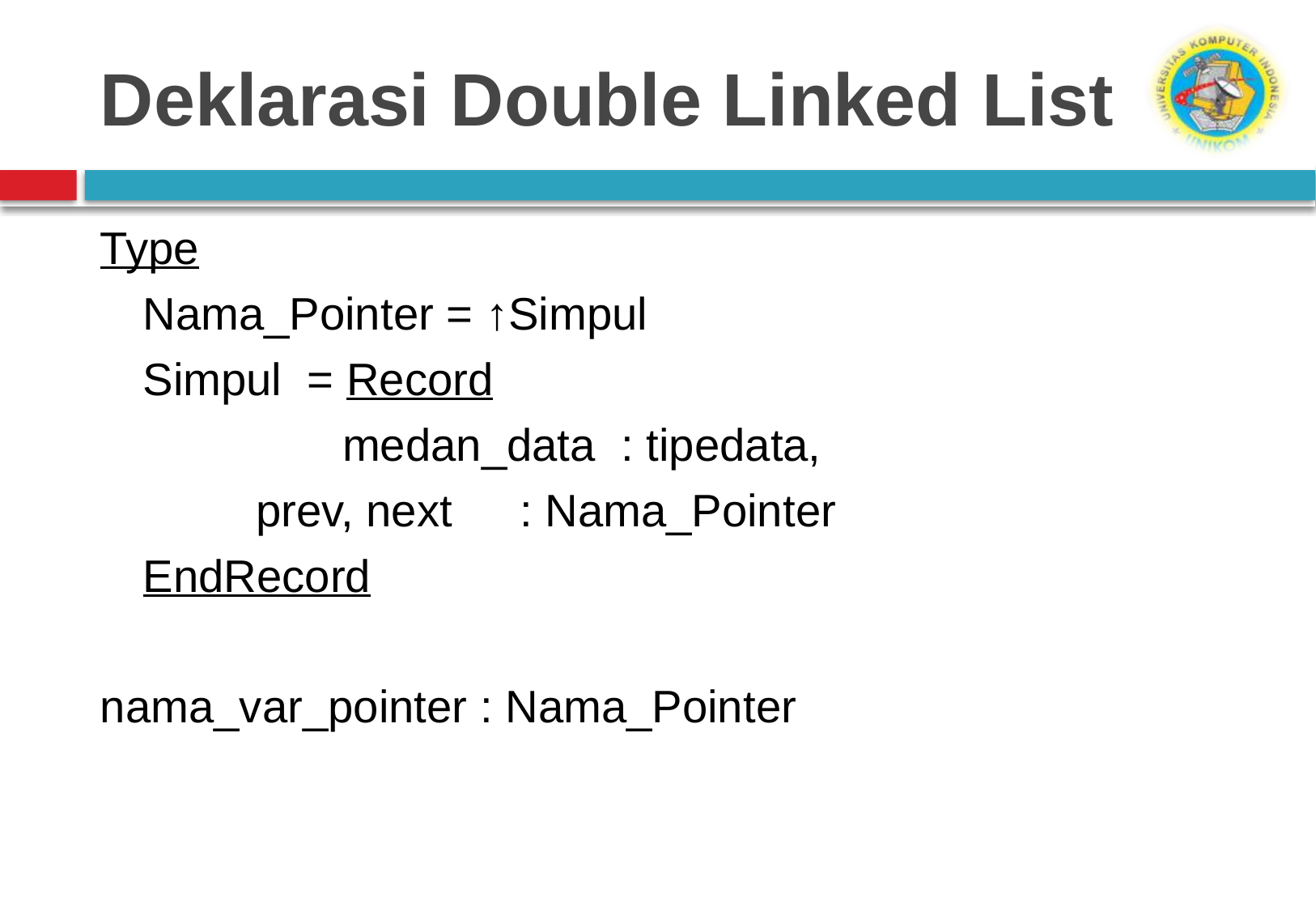

# Deklarasi Double Linked List
Type
		Nama_Pointer = ↑Simpul
		Simpul  = Record
                   medan_data  : tipedata,
		    	prev, next	   : Nama_Pointer
		EndRecord

nama_var_pointer : Nama_Pointer